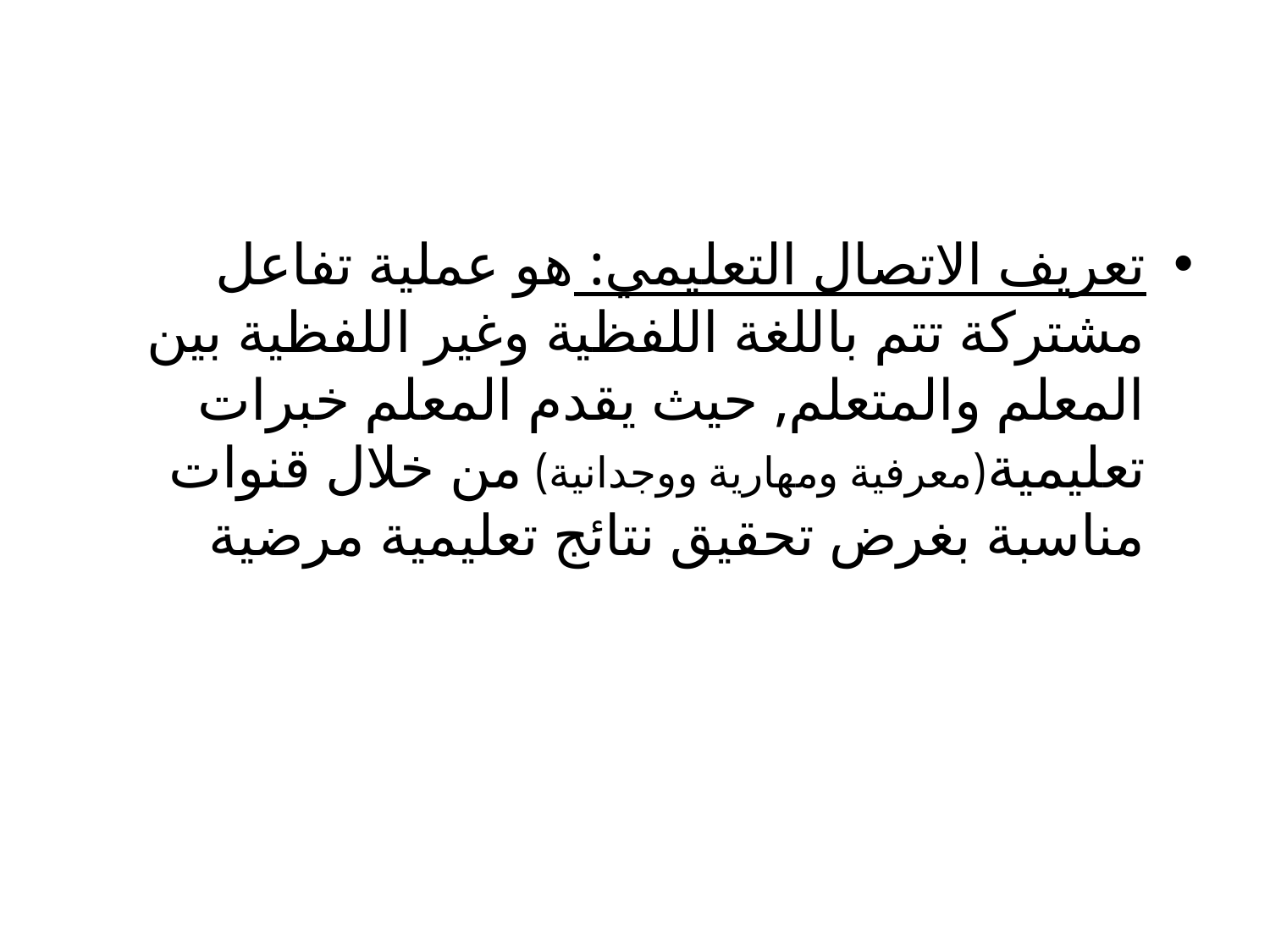

#
تعريف الاتصال التعليمي: هو عملية تفاعل مشتركة تتم باللغة اللفظية وغير اللفظية بين المعلم والمتعلم, حيث يقدم المعلم خبرات تعليمية(معرفية ومهارية ووجدانية) من خلال قنوات مناسبة بغرض تحقيق نتائج تعليمية مرضية